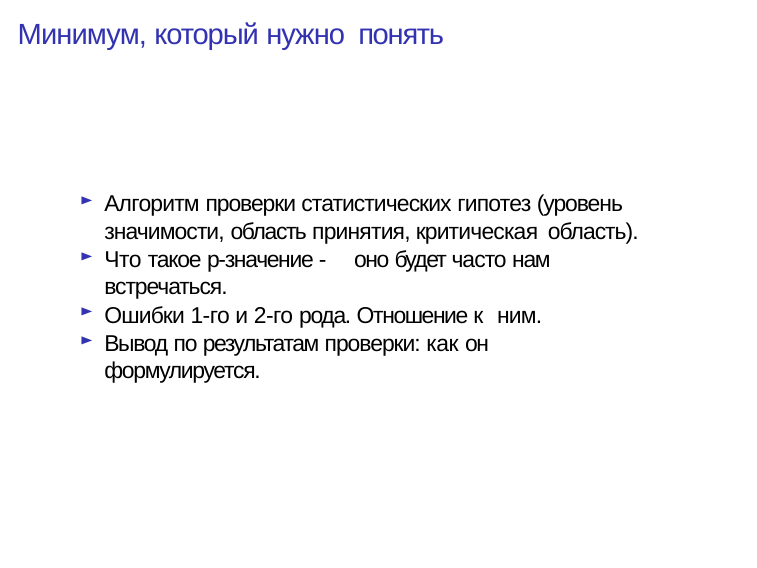

# Минимум, который нужно понять
Алгоритм проверки статистических гипотез (уровень  значимости, область принятия, критическая область).
Что такое p-значение - оно будет часто нам встречаться.
Ошибки 1-го и 2-го рода. Отношение к ним.
Вывод по результатам проверки: как он формулируется.